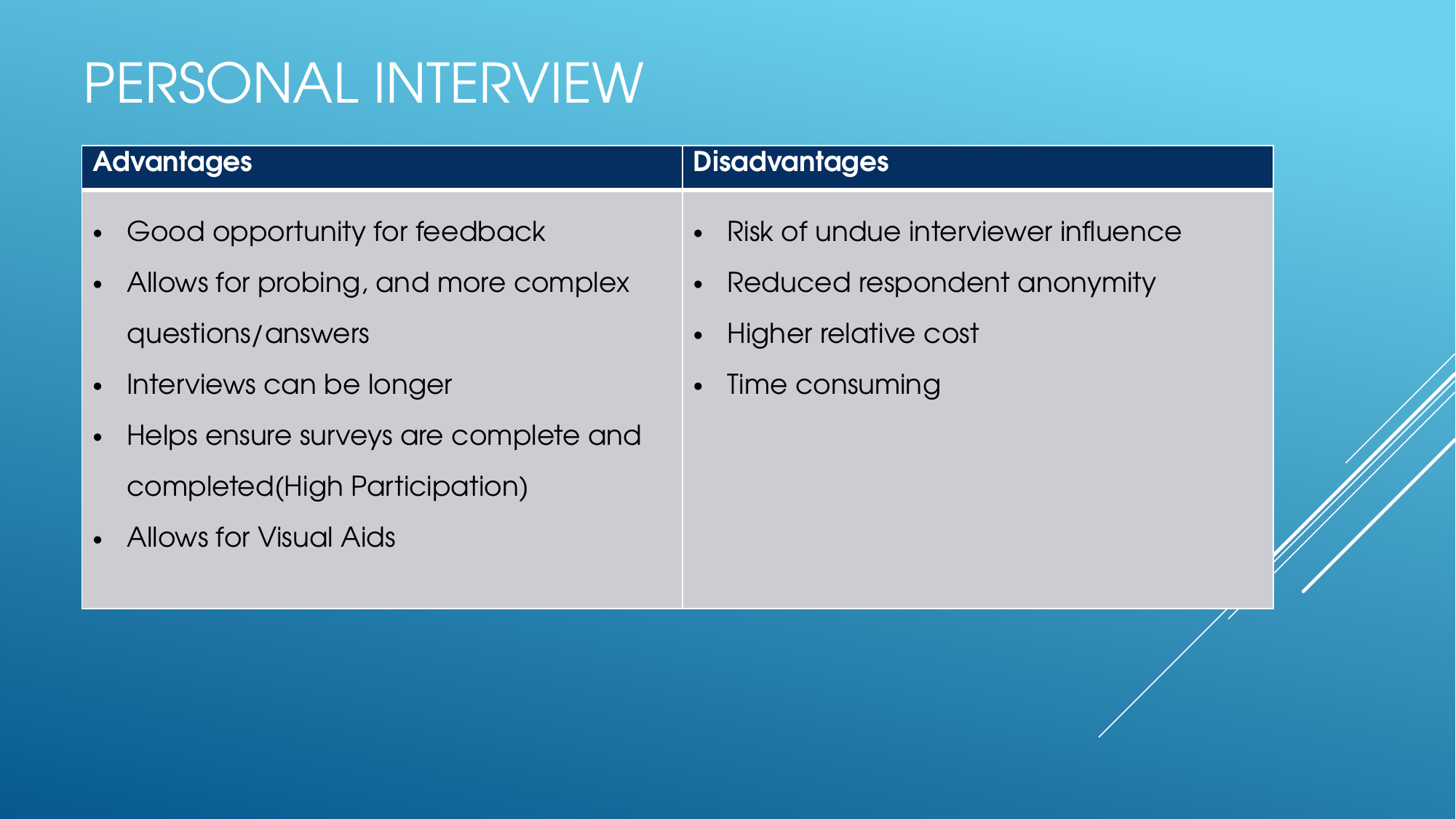

# Personal Interview
| Advantages | Disadvantages |
| --- | --- |
| Good opportunity for feedback Allows for probing, and more complex questions/answers Interviews can be longer Helps ensure surveys are complete and completed(High Participation) Allows for Visual Aids | Risk of undue interviewer influence Reduced respondent anonymity Higher relative cost Time consuming |